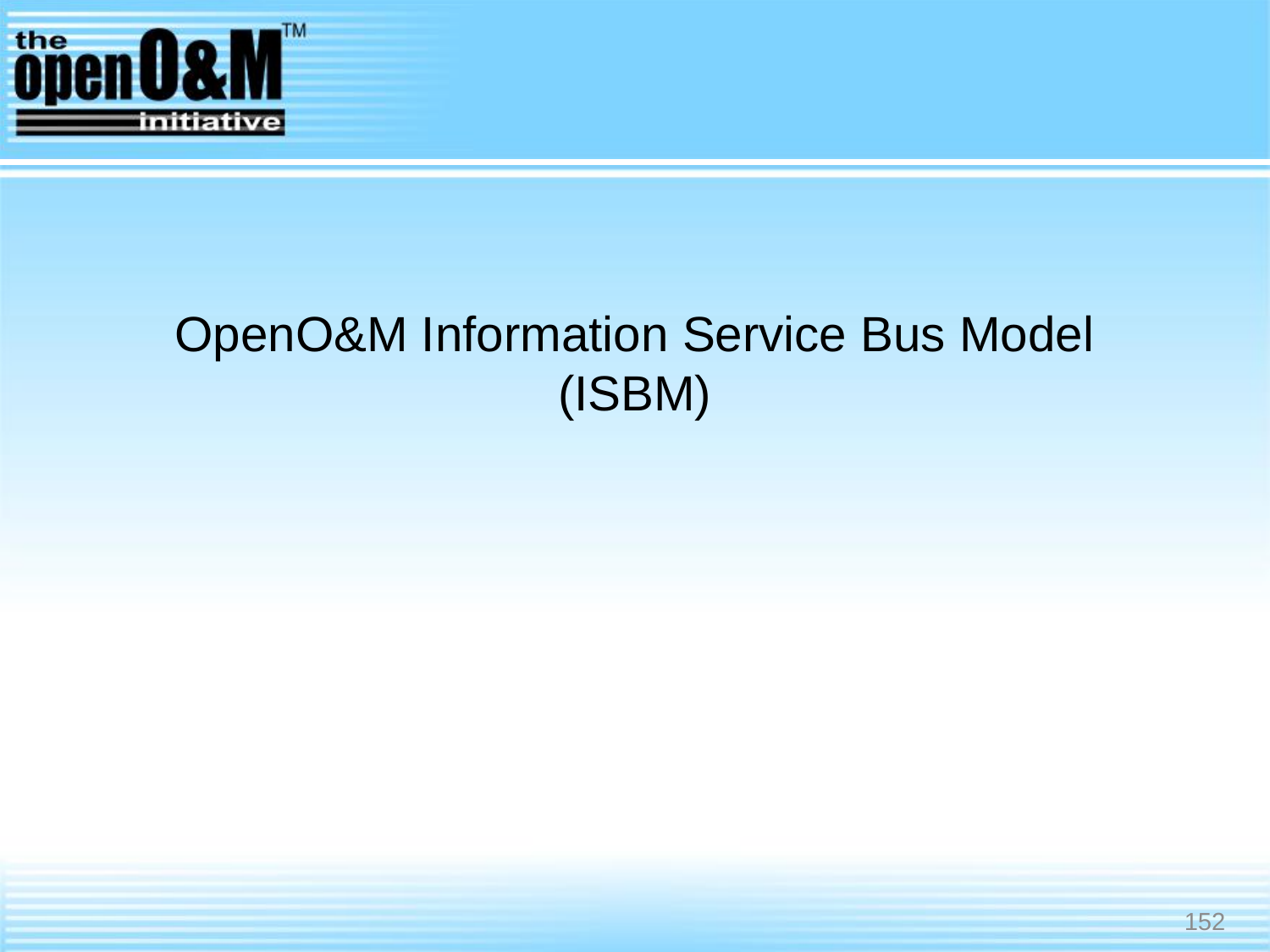

# OpenO&M Information Service Bus Model (ISBM)

152